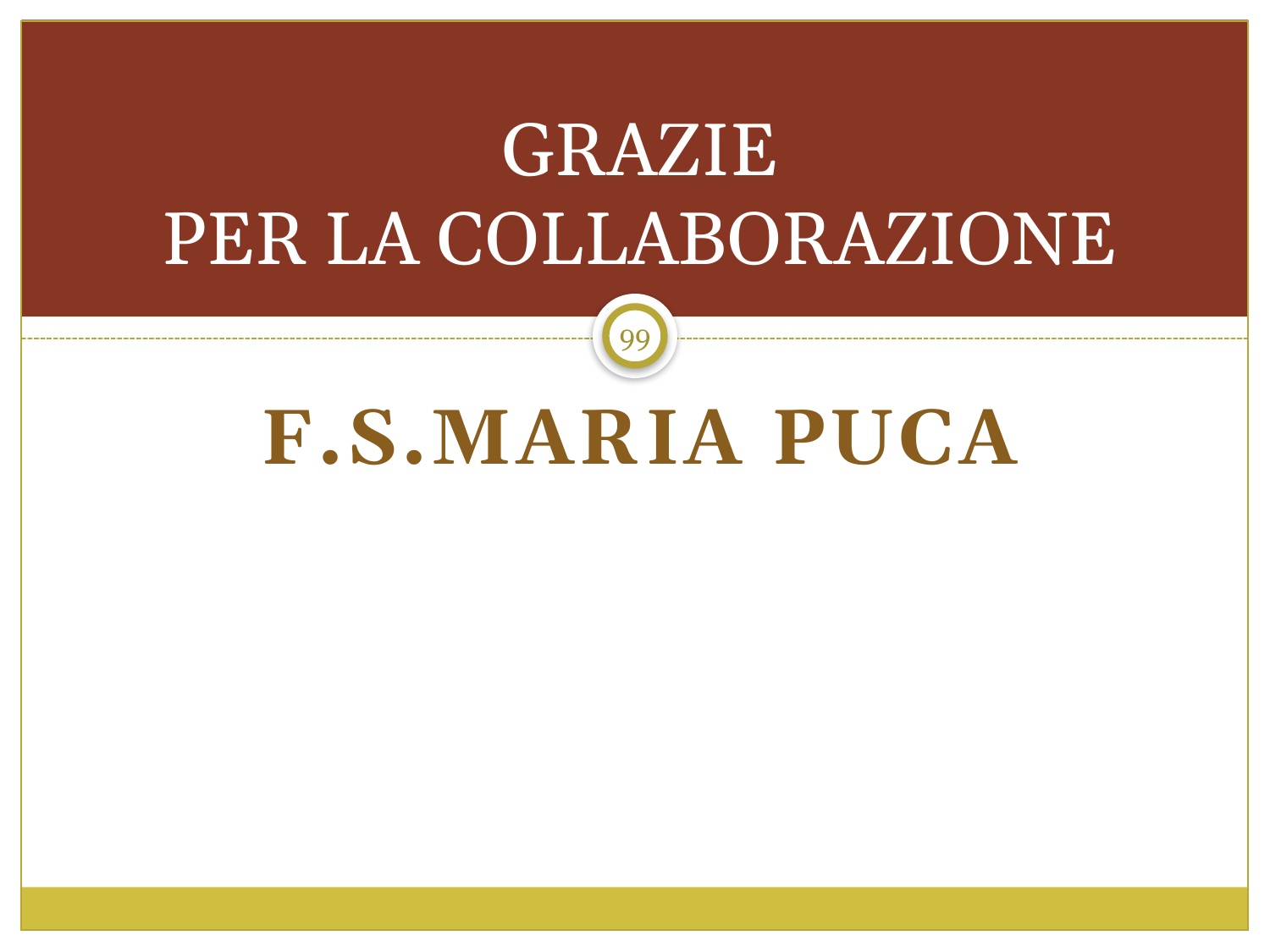

# GRAZIE PER LA COLLABORAZIONE
99
F.S.MARIA PUCA